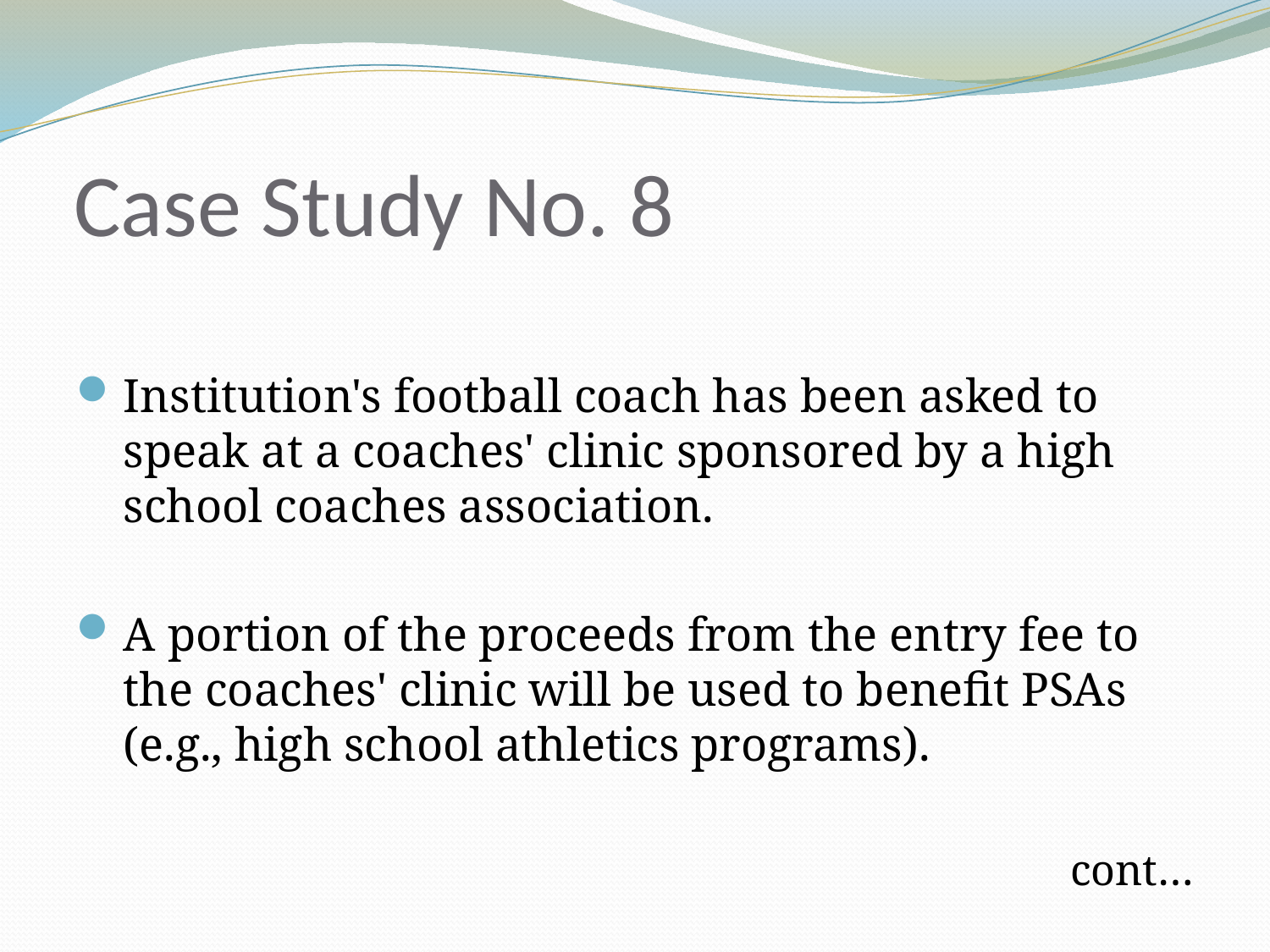

# Case Study No. 8

Institution's football coach has been asked to speak at a coaches' clinic sponsored by a high school coaches association.

A portion of the proceeds from the entry fee to the coaches' clinic will be used to benefit PSAs (e.g., high school athletics programs).

cont…